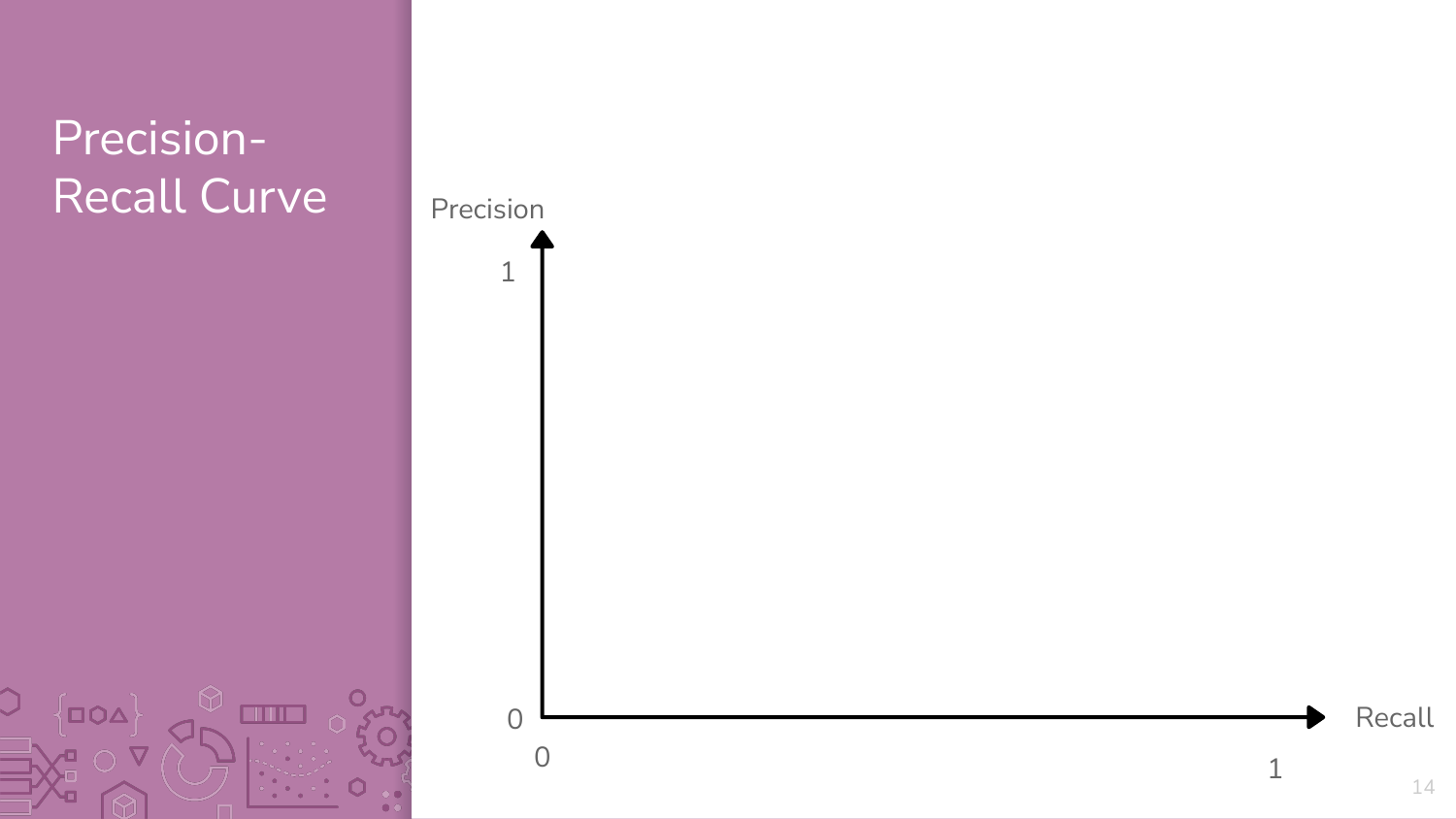

# Precision-Recall Curve

Precision

1
Recall
0
0
1
14